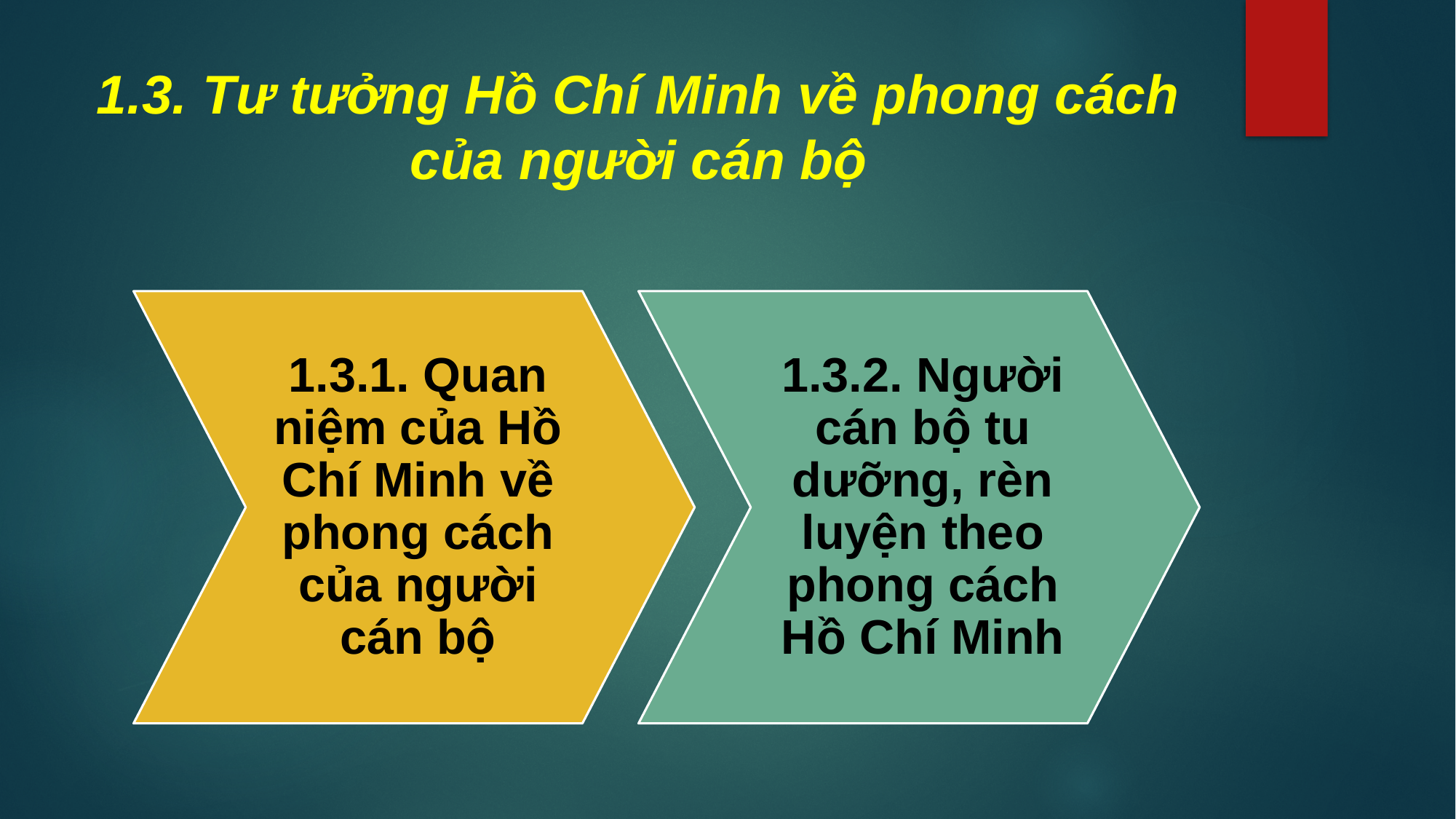

# 1.3. Tư tưởng Hồ Chí Minh về phong cách của người cán bộ
1.3.1. Quan niệm của Hồ Chí Minh về phong cách của người cán bộ
1.3.2. Người cán bộ tu dưỡng, rèn luyện theo phong cách Hồ Chí Minh